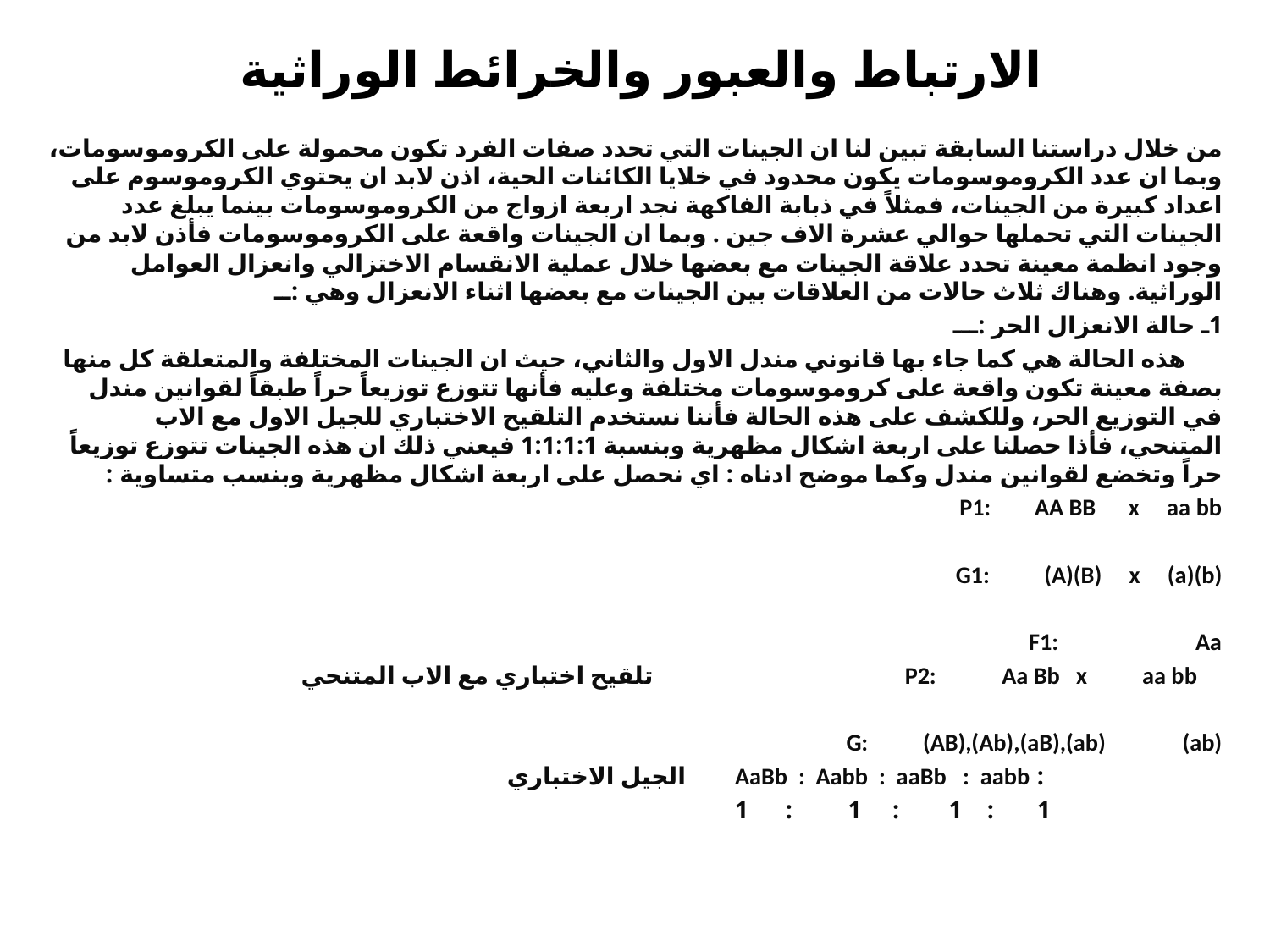

# الارتباط والعبور والخرائط الوراثية
من خلال دراستنا السابقة تبين لنا ان الجينات التي تحدد صفات الفرد تكون محمولة على الكروموسومات، وبما ان عدد الكروموسومات يكون محدود في خلايا الكائنات الحية، اذن لابد ان يحتوي الكروموسوم على اعداد كبيرة من الجينات، فمثلاً في ذبابة الفاكهة نجد اربعة ازواج من الكروموسومات بينما يبلغ عدد الجينات التي تحملها حوالي عشرة الاف جين . وبما ان الجينات واقعة على الكروموسومات فأذن لابد من وجود انظمة معينة تحدد علاقة الجينات مع بعضها خلال عملية الانقسام الاختزالي وانعزال العوامل الوراثية. وهناك ثلاث حالات من العلاقات بين الجينات مع بعضها اثناء الانعزال وهي :ــ
1ـ حالة الانعزال الحر :ـــ
      هذه الحالة هي كما جاء بها قانوني مندل الاول والثاني، حيث ان الجينات المختلفة والمتعلقة كل منها بصفة معينة تكون واقعة على كروموسومات مختلفة وعليه فأنها تتوزع توزيعاً حراً طبقاً لقوانين مندل في التوزيع الحر، وللكشف على هذه الحالة فأننا نستخدم التلقيح الاختباري للجيل الاول مع الاب المتنحي، فأذا حصلنا على اربعة اشكال مظهرية وبنسبة 1:1:1:1 فيعني ذلك ان هذه الجينات تتوزع توزيعاً حراً وتخضع لقوانين مندل وكما موضح ادناه : اي نحصل على اربعة اشكال مظهرية وبنسب متساوية :
P1:        AA BB      x     aa bb

G1:          (A)(B)     x     (a)(b)

F1:                         Aa
    P2:            Aa Bb   x          aa bb                                         تلقيح اختباري مع الاب المتنحي

G:          (AB),(Ab),(aB),(ab)              (ab)
                             : AaBb  :  Aabb  :  aaBb   :  aabb        الجيل الاختباري
                            1       :    1        :     1         :      1